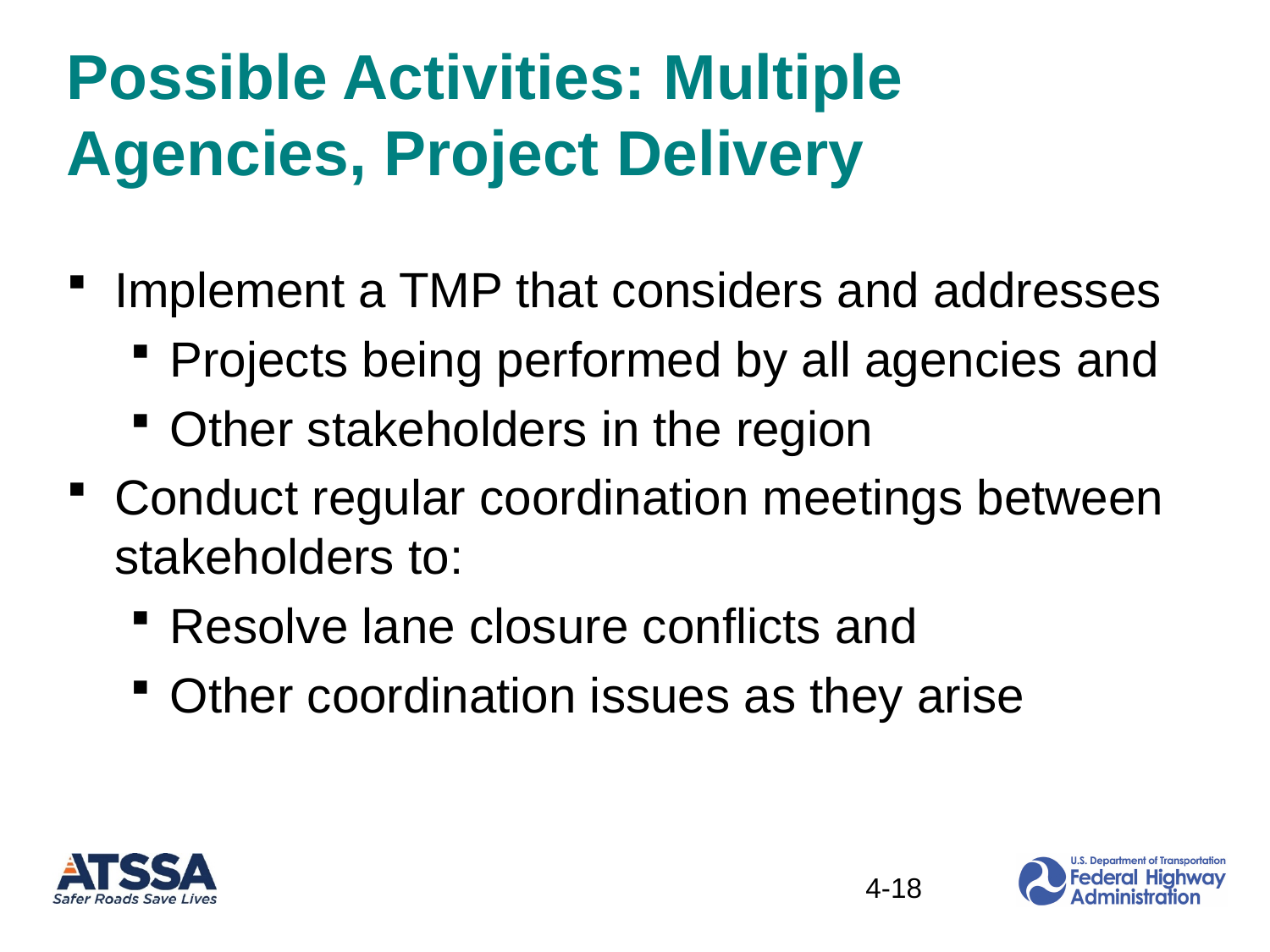

# Possible Activities: Multiple Agencies, Project Delivery

Implement a TMP that considers and addresses
Projects being performed by all agencies and
Other stakeholders in the region
Conduct regular coordination meetings between stakeholders to:
Resolve lane closure conflicts and
Other coordination issues as they arise